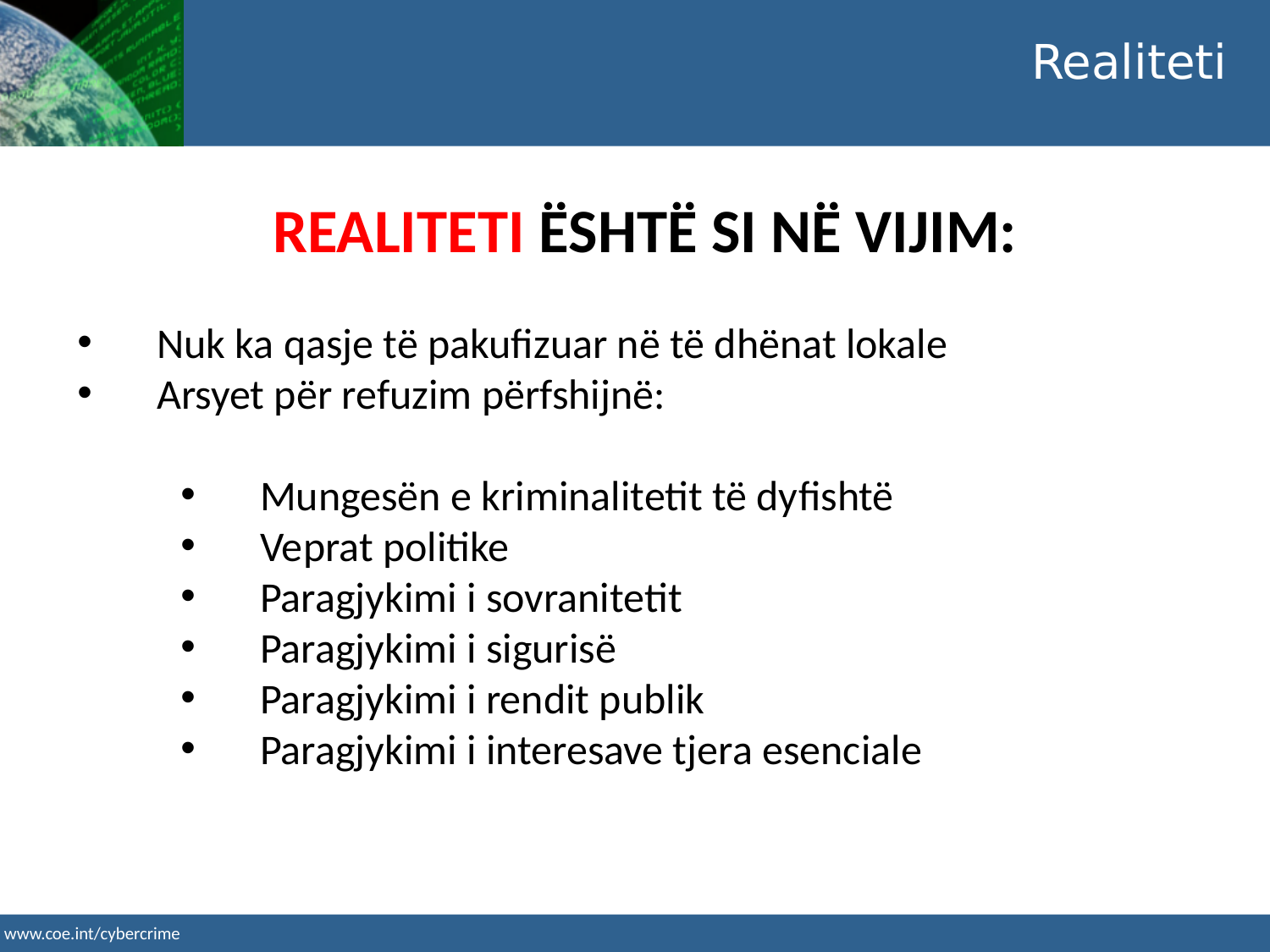

Realiteti
REALITETI ËSHTË SI NË VIJIM:

Nuk ka qasje të pakufizuar në të dhënat lokale
Arsyet për refuzim përfshijnë:

Mungesën e kriminalitetit të dyfishtë
Veprat politike
Paragjykimi i sovranitetit
Paragjykimi i sigurisë
Paragjykimi i rendit publik
Paragjykimi i interesave tjera esenciale